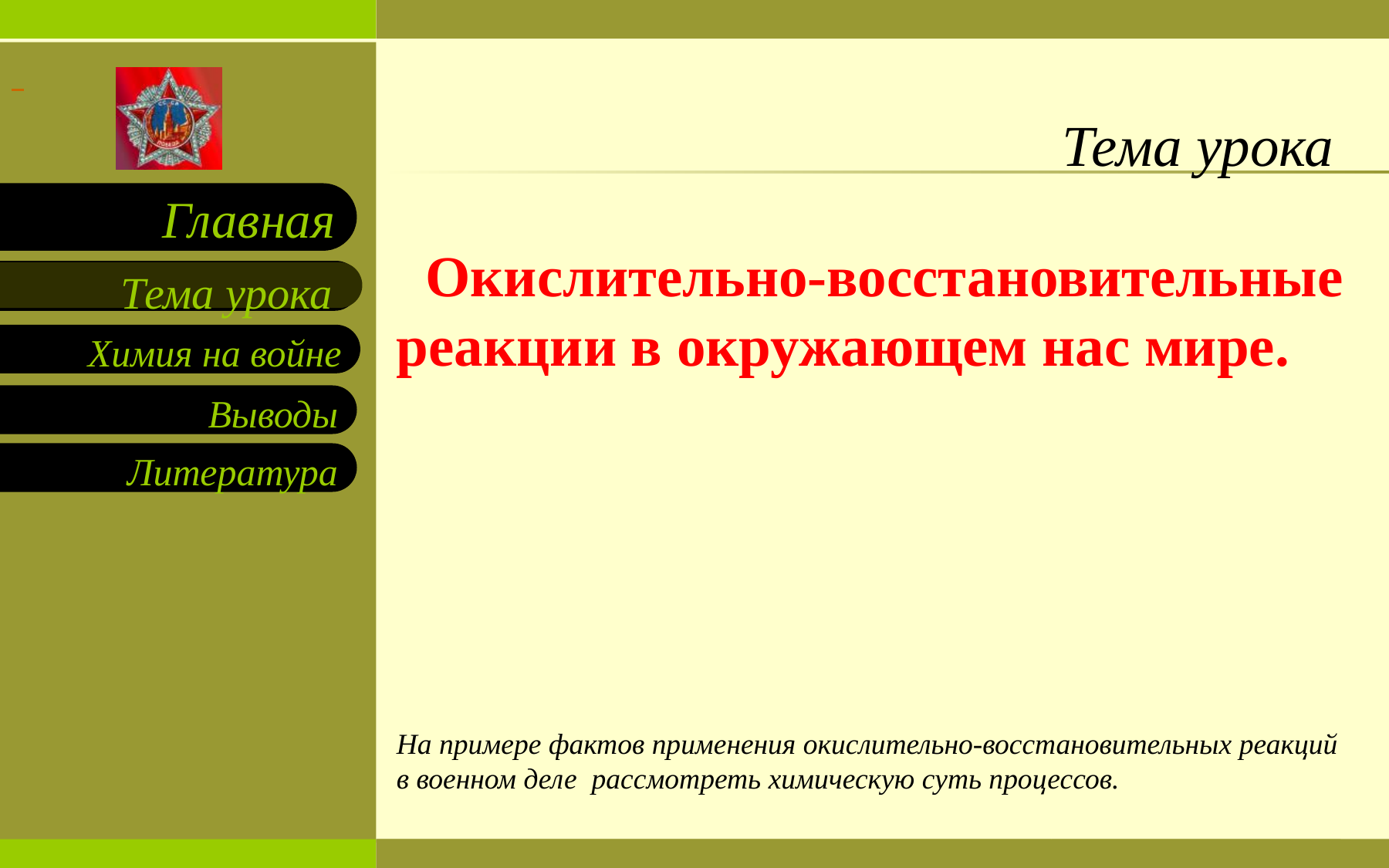

# Тема урока

  Окислительно-восстановительные реакции в окружающем нас мире.

На примере фактов применения окислительно-восстановительных реакций в военном деле  рассмотреть химическую суть процессов.
Тема урока